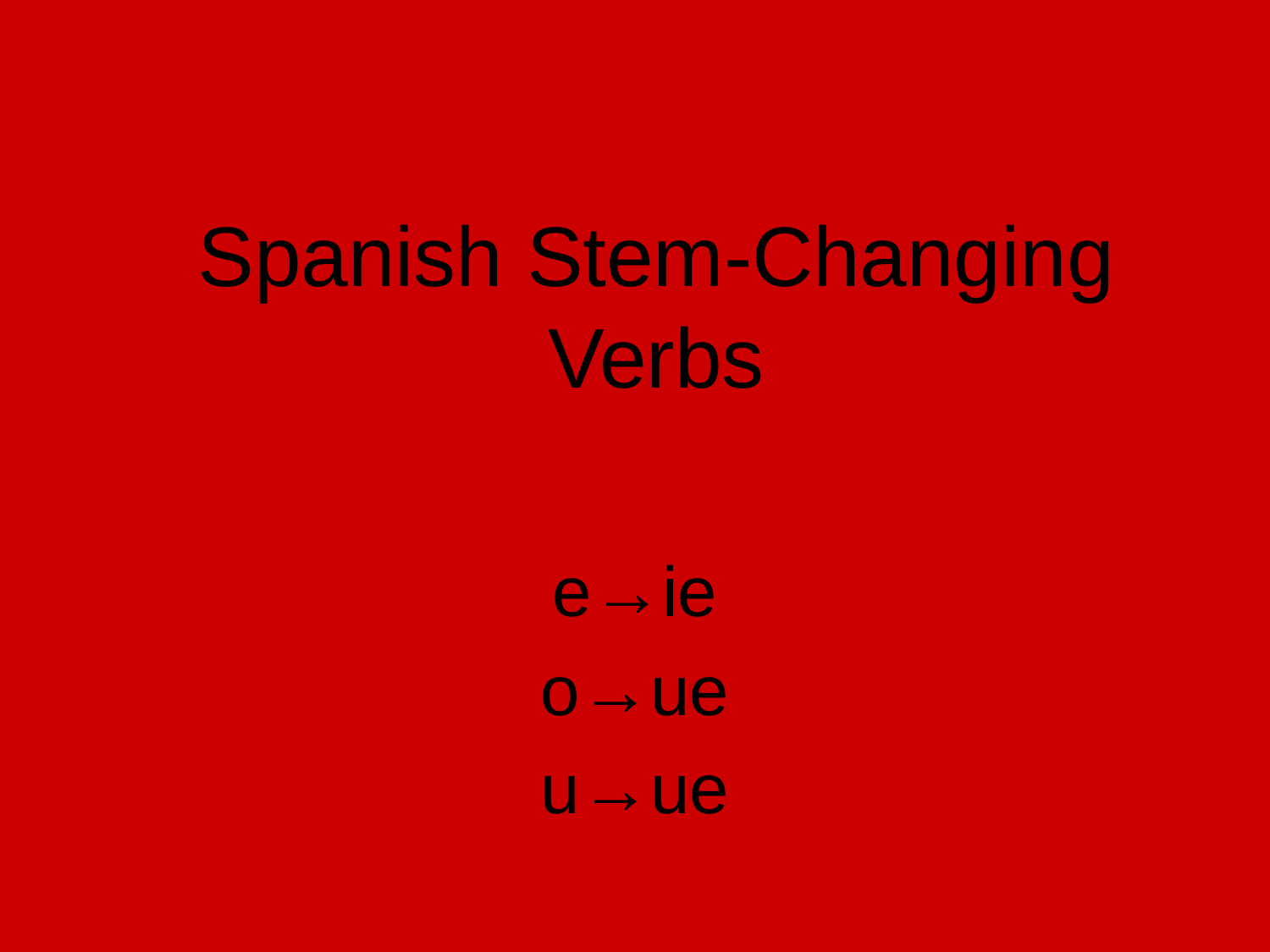

# Spanish Stem-Changing Verbs
e→ie
o→ue
u→ue